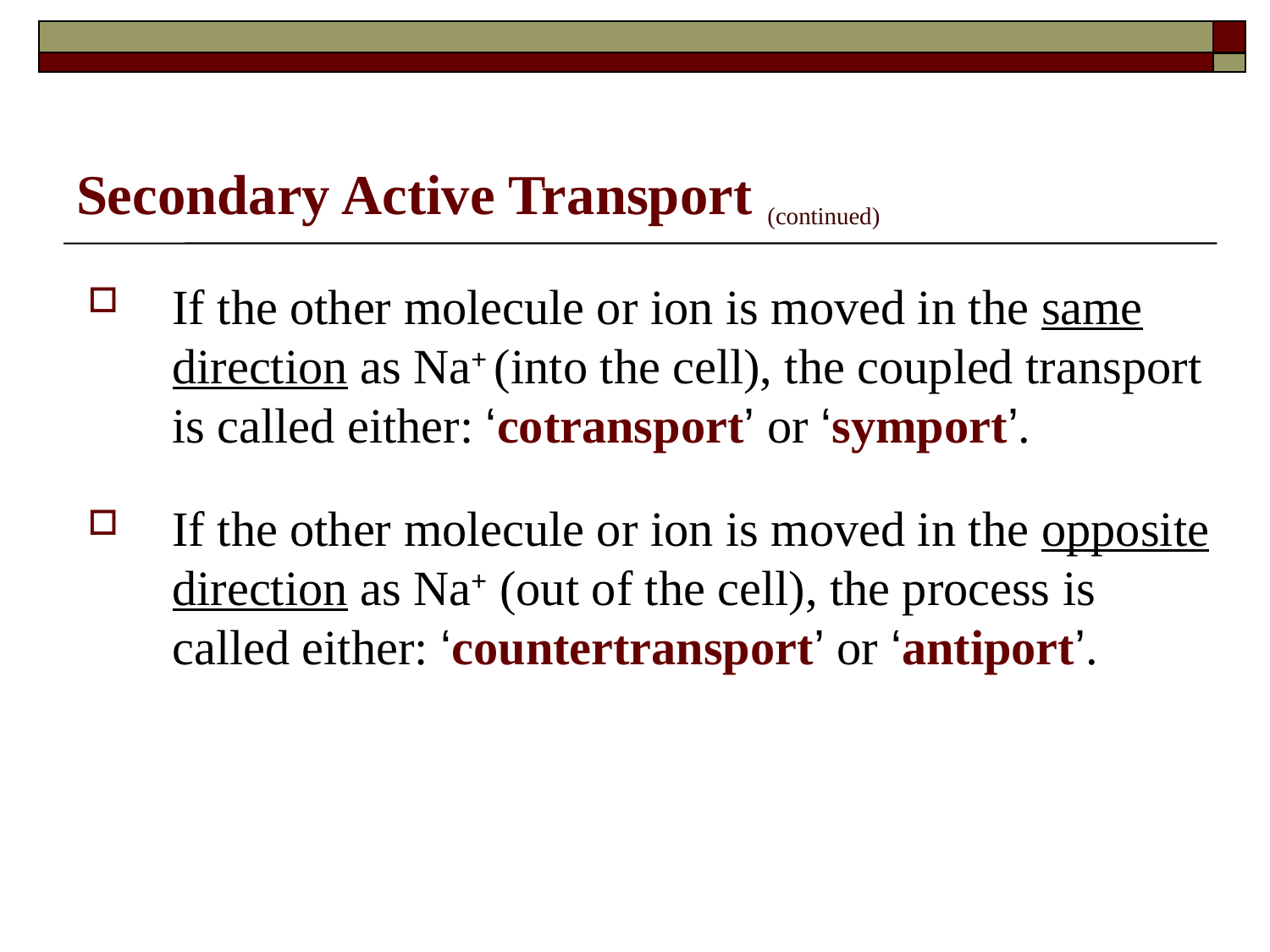

# Secondary Active Transport (continued)

If the other molecule or ion is moved in the same direction as Na+ (into the cell), the coupled transport is called either: ‘cotransport’ or ‘symport’.

If the other molecule or ion is moved in the opposite direction as Na+ (out of the cell), the process is called either: ‘countertransport’ or ‘antiport’.